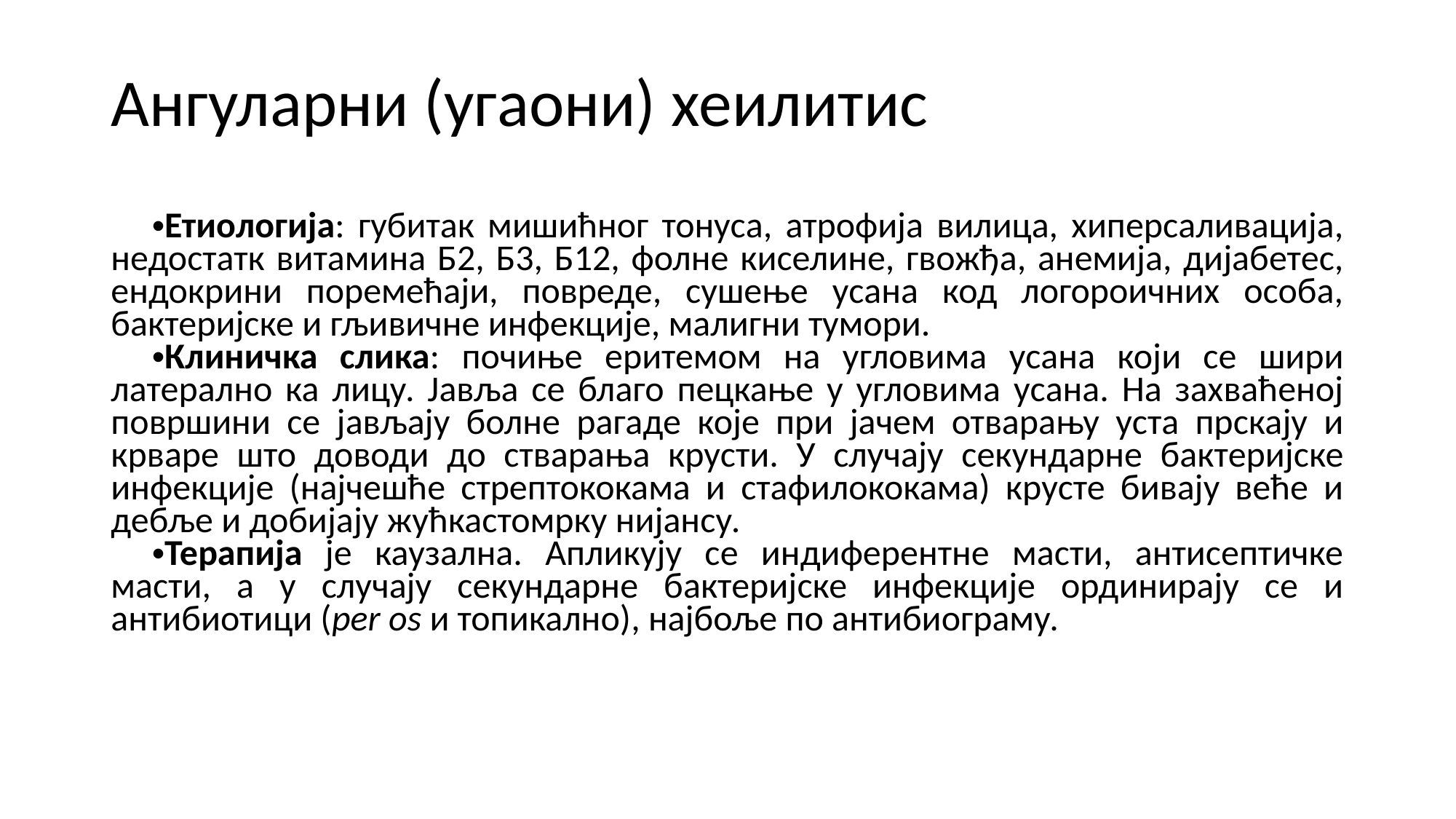

# Ангуларни (угаони) хеилитис
Етиологија: губитак мишићног тонуса, атрофија вилица, хиперсаливација, недостатк витамина Б2, Б3, Б12, фолне киселине, гвожђа, анемија, дијабетес, ендокрини поремећаји, повреде, сушење усана код логороичних особа, бактеријске и гљивичне инфекције, малигни тумори.
Клиничка слика: почиње еритемом на угловима усана који се шири латерално ка лицу. Јавља се благо пецкање у угловима усана. На захваћеној површини се јављају болне рагаде које при јачем отварању уста прскају и крваре што доводи до стварања крусти. У случају секундарне бактеријске инфекције (најчешће стрептококама и стафилококама) крусте бивају веће и дебље и добијају жућкастомрку нијансу.
Терапија је каузална. Апликују се индиферентне масти, антисептичке масти, а у случају секундарне бактеријске инфекције ординирају се и антибиотици (per os и топикално), најбоље по антибиограму.